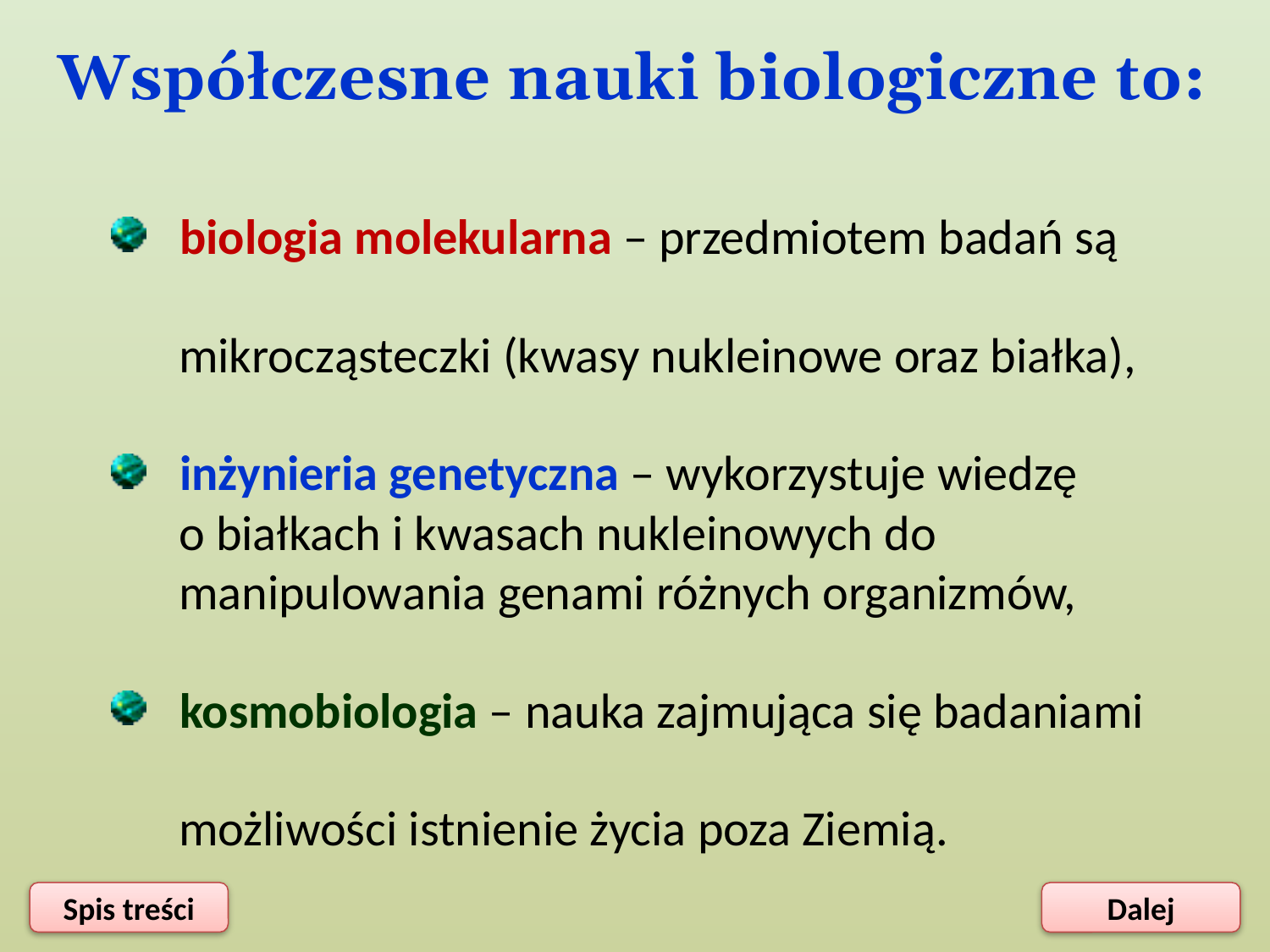

Współczesne nauki biologiczne to:
   biologia molekularna – przedmiotem badań są
      mikrocząsteczki (kwasy nukleinowe oraz białka),

   inżynieria genetyczna – wykorzystuje wiedzę
      o białkach i kwasach nukleinowych do
      manipulowania genami różnych organizmów,

   kosmobiologia – nauka zajmująca się badaniami
      możliwości istnienie życia poza Ziemią.

Autor: Elżbieta Jarębska
Spis treści
Dalej